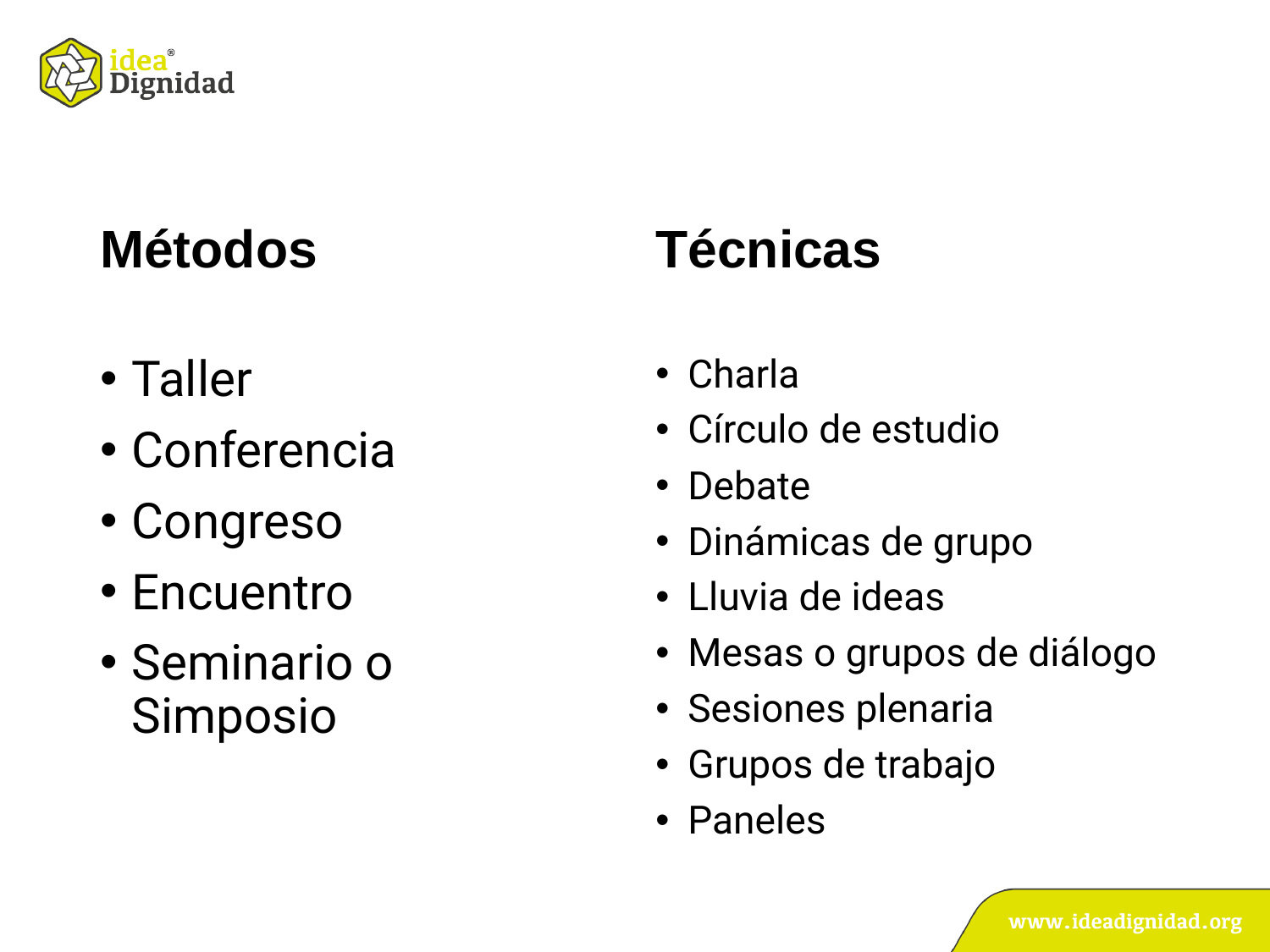

Métodos
Técnicas
Taller
Conferencia
Congreso
Encuentro
Seminario o Simposio
Charla
Círculo de estudio
Debate
Dinámicas de grupo
Lluvia de ideas
Mesas o grupos de diálogo
Sesiones plenaria
Grupos de trabajo
Paneles